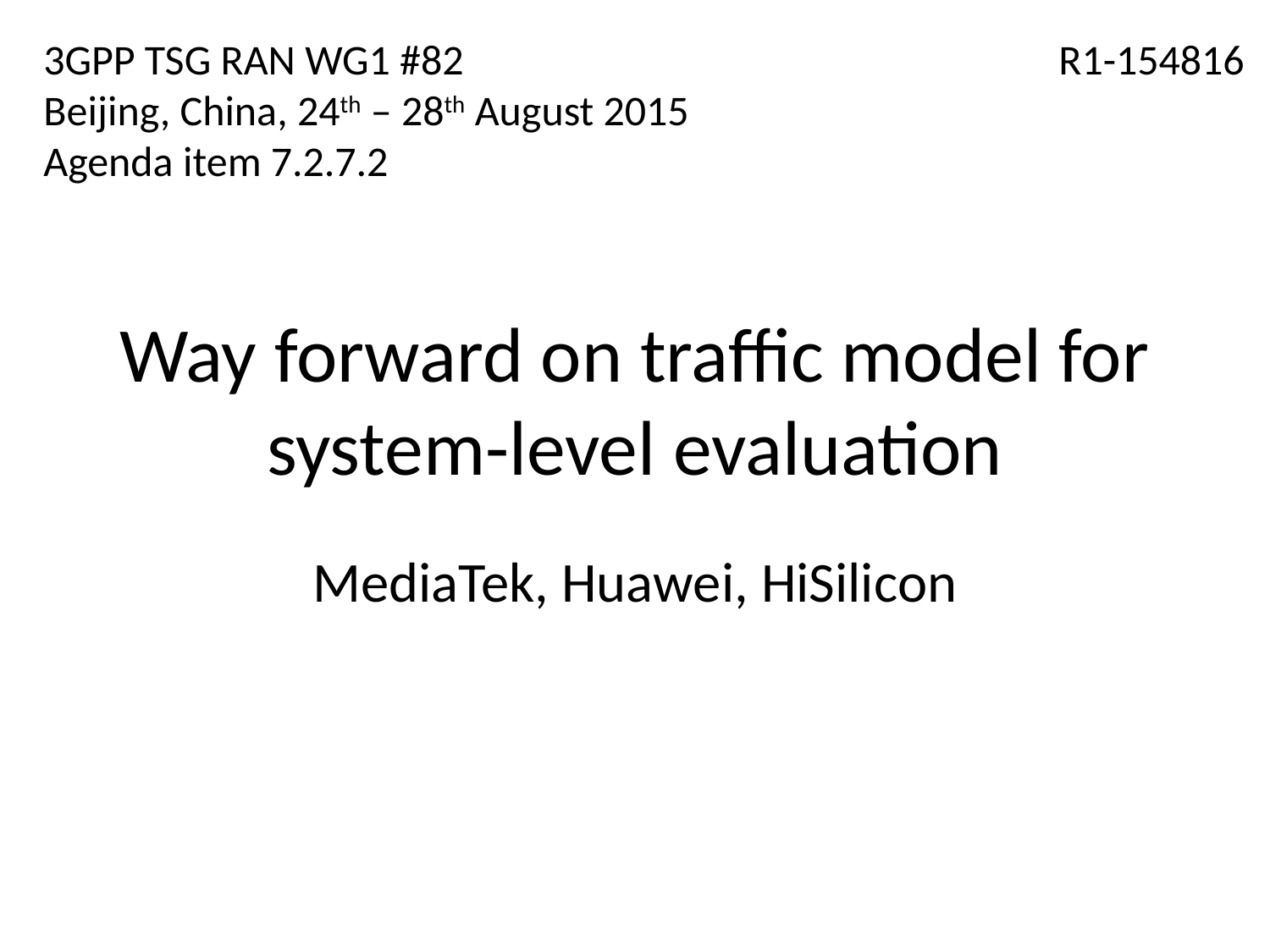

3GPP TSG RAN WG1 #82
Beijing, China, 24th – 28th August 2015
Agenda item 7.2.7.2
R1-154816
# Way forward on traffic model for system-level evaluation
MediaTek, Huawei, HiSilicon